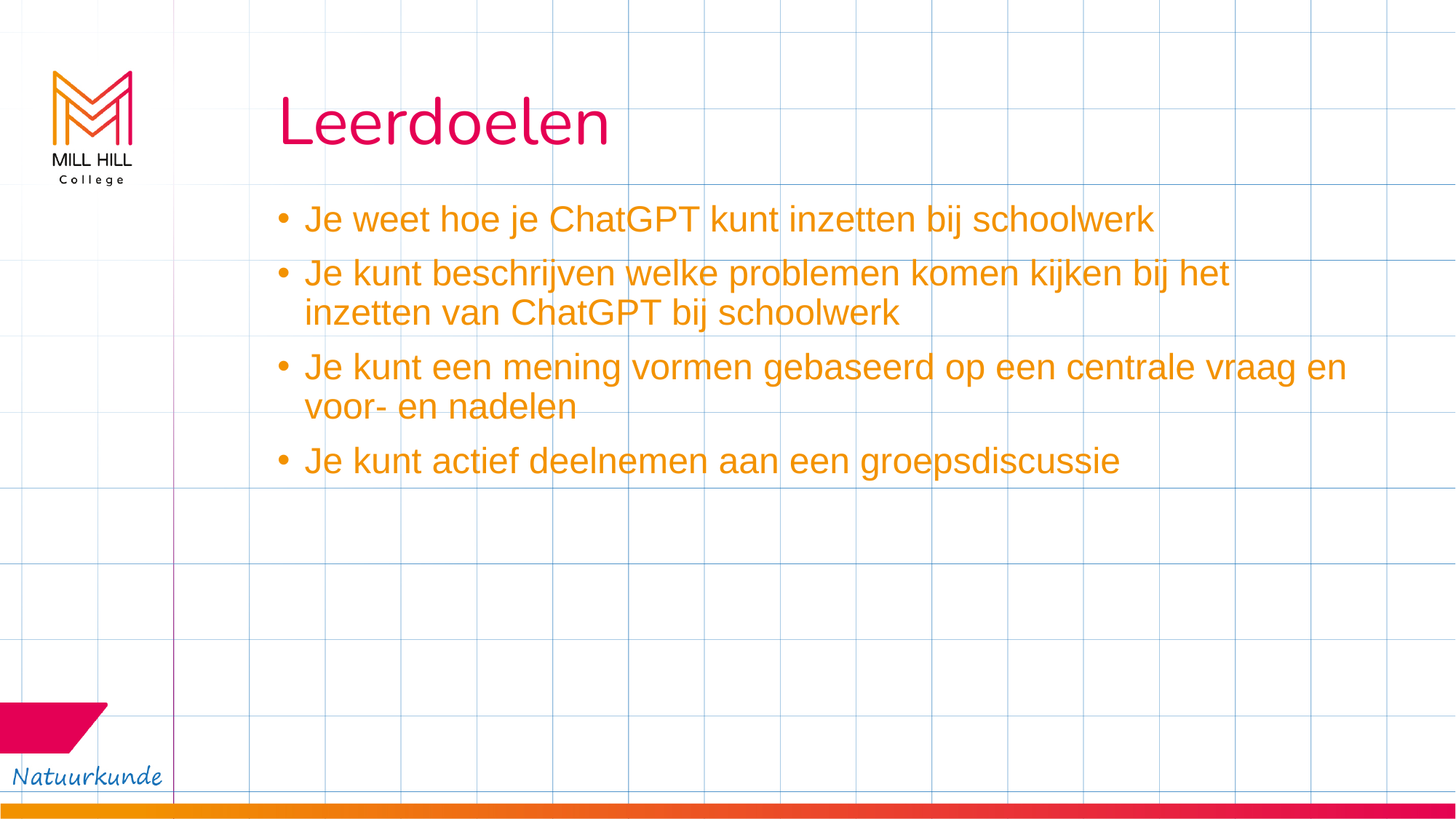

# Leerdoelen
Je weet hoe je ChatGPT kunt inzetten bij schoolwerk
Je kunt beschrijven welke problemen komen kijken bij het inzetten van ChatGPT bij schoolwerk
Je kunt een mening vormen gebaseerd op een centrale vraag en voor- en nadelen
Je kunt actief deelnemen aan een groepsdiscussie